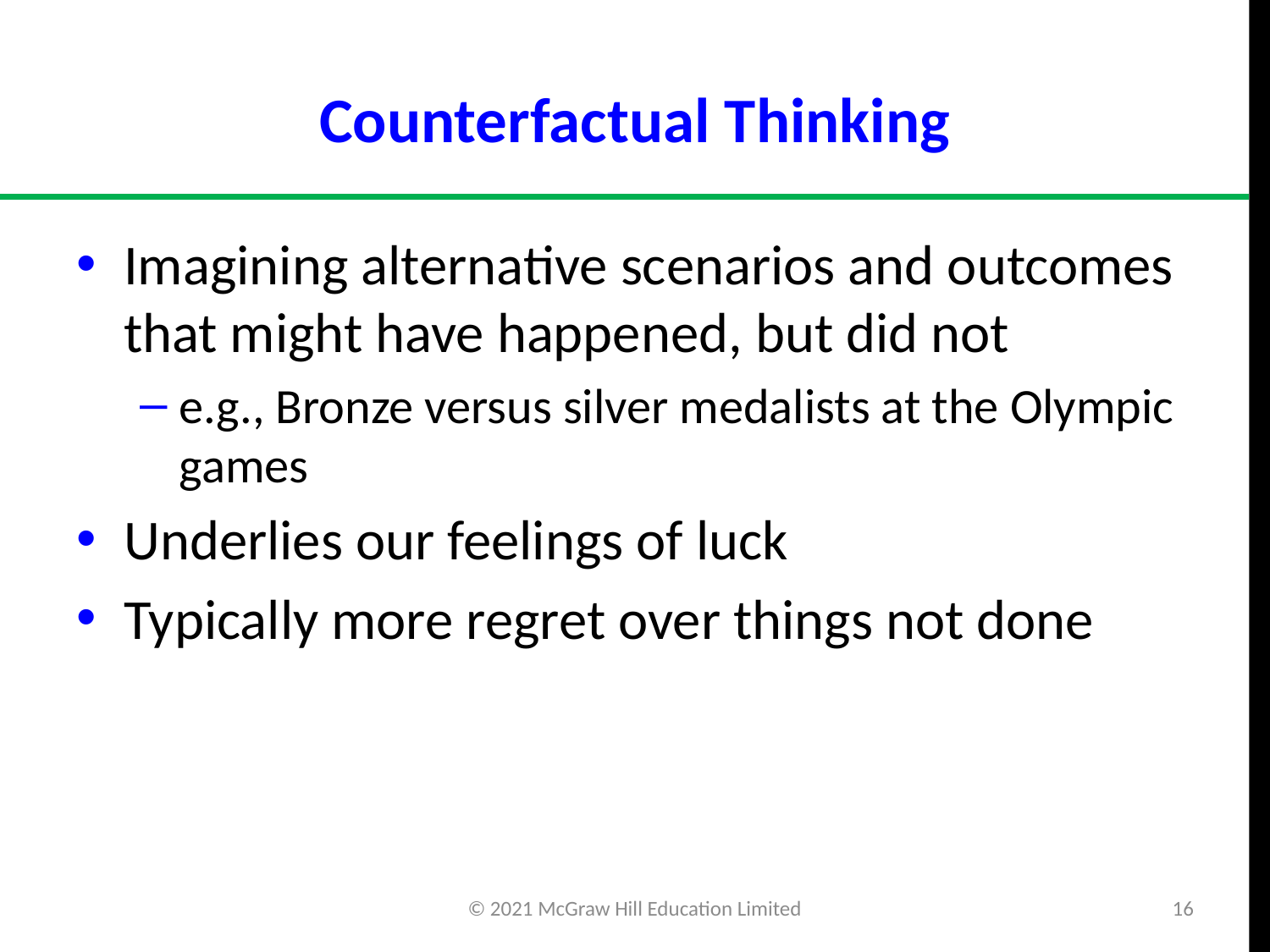

# Counterfactual Thinking
Imagining alternative scenarios and outcomes that might have happened, but did not
e.g., Bronze versus silver medalists at the Olympic games
Underlies our feelings of luck
Typically more regret over things not done

© 2021 McGraw Hill Education Limited
16